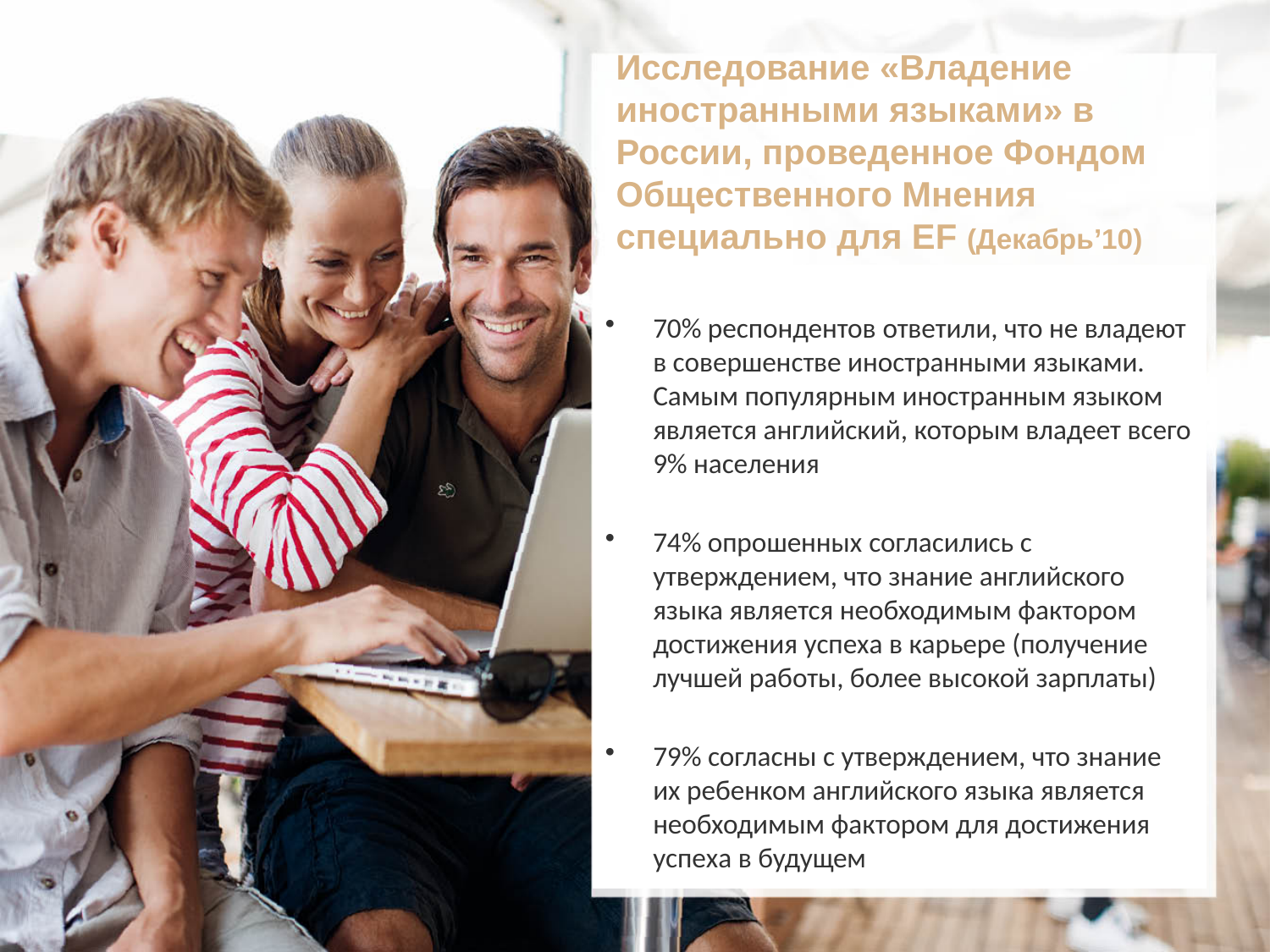

# Исследование «Владение иностранными языками» в России, проведенное Фондом Общественного Мнения специально для EF (Декабрь’10)

70% респондентов ответили, что не владеют в совершенстве иностранными языками. Самым популярным иностранным языком является английский, которым владеет всего 9% населения

74% опрошенных согласились с утверждением, что знание английского языка является необходимым фактором достижения успеха в карьере (получение лучшей работы, более высокой зарплаты)

79% согласны с утверждением, что знание их ребенком английского языка является необходимым фактором для достижения успеха в будущем